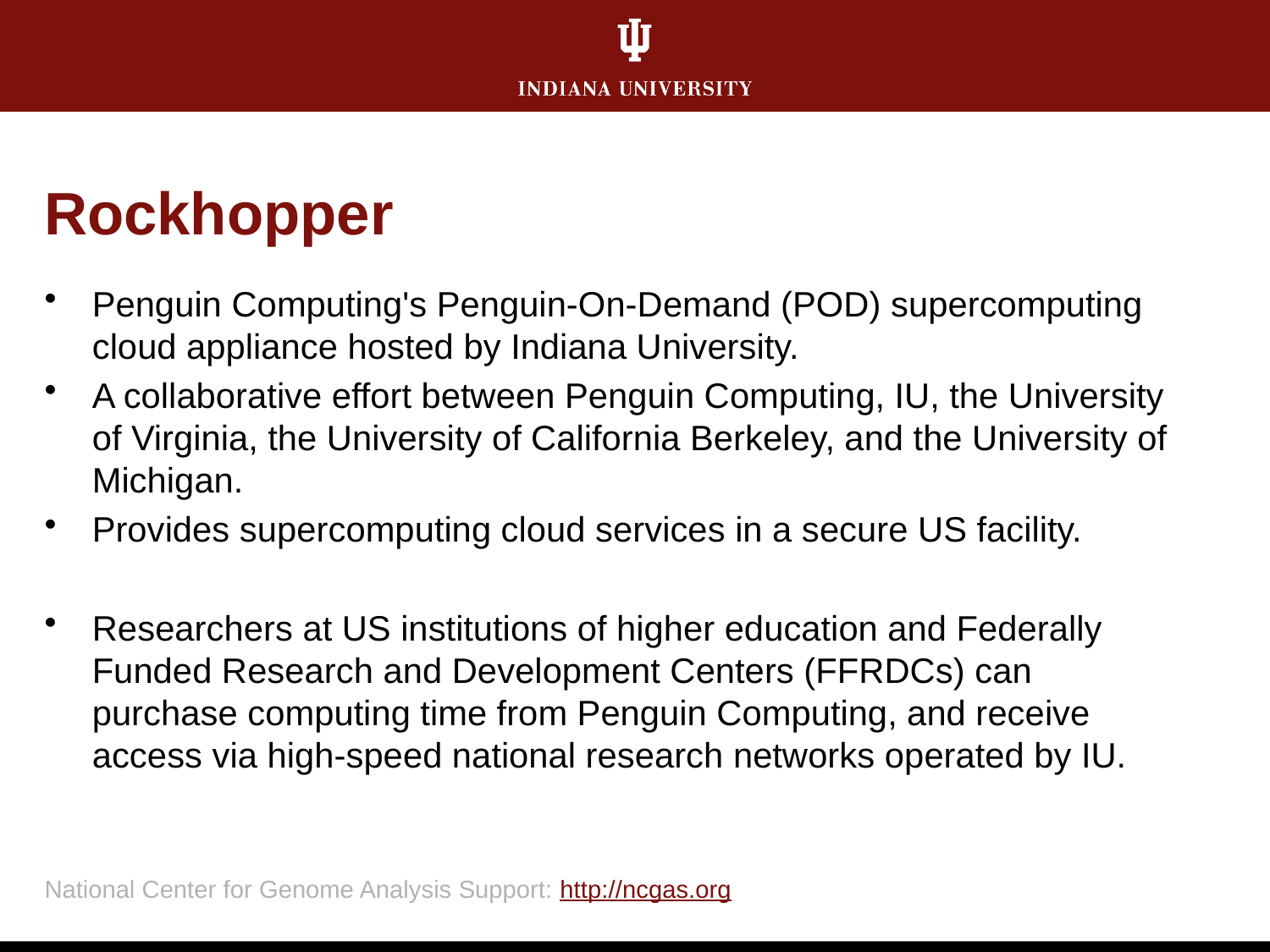

# Rockhopper
Penguin Computing's Penguin-On-Demand (POD) supercomputing cloud appliance hosted by Indiana University.
A collaborative effort between Penguin Computing, IU, the University of Virginia, the University of California Berkeley, and the University of Michigan.
Provides supercomputing cloud services in a secure US facility.

Researchers at US institutions of higher education and Federally Funded Research and Development Centers (FFRDCs) can purchase computing time from Penguin Computing, and receive access via high-speed national research networks operated by IU.
National Center for Genome Analysis Support: http://ncgas.org